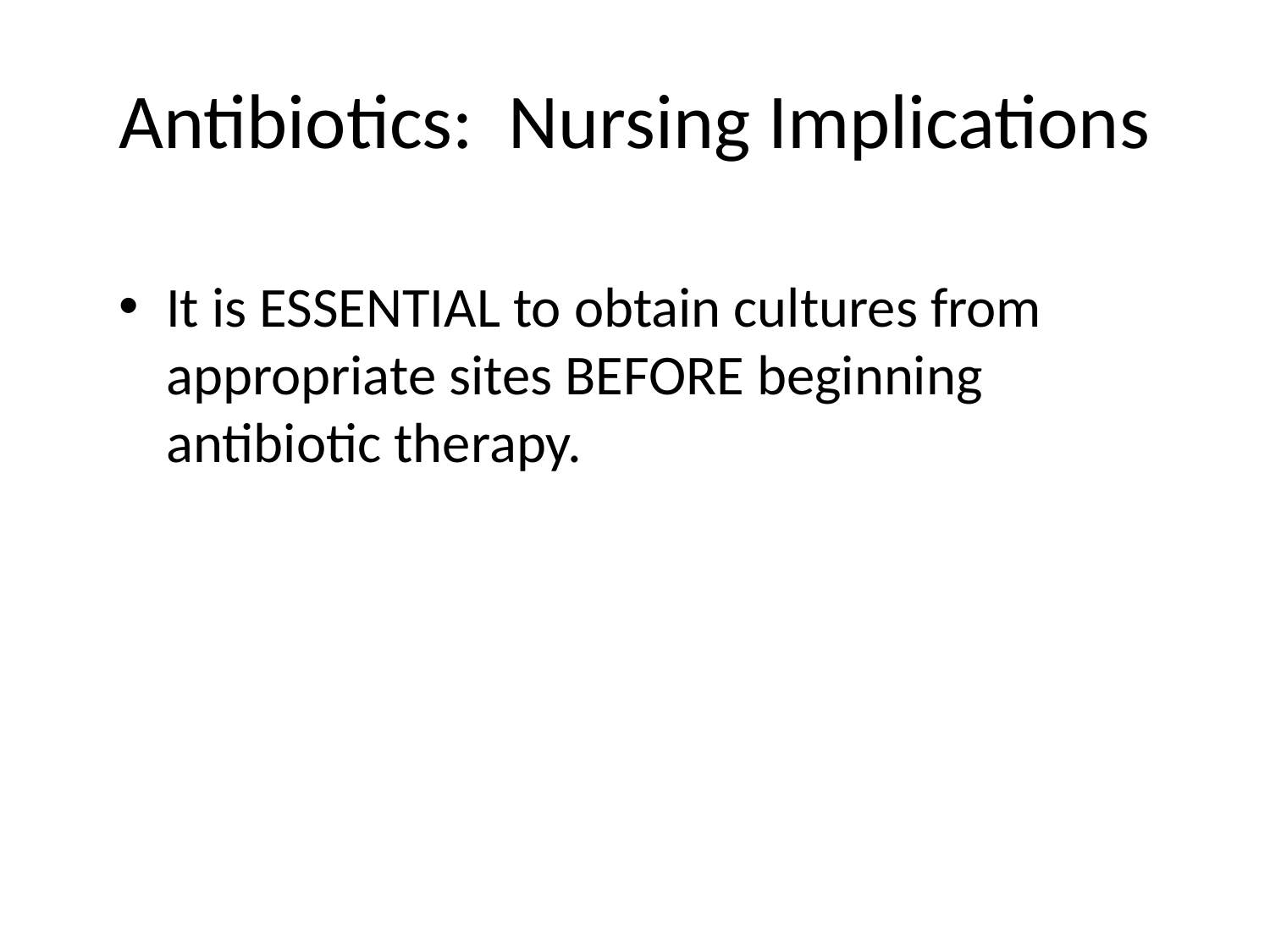

# Antibiotics:  Nursing Implications
It is ESSENTIAL to obtain cultures from appropriate sites BEFORE beginning antibiotic therapy.